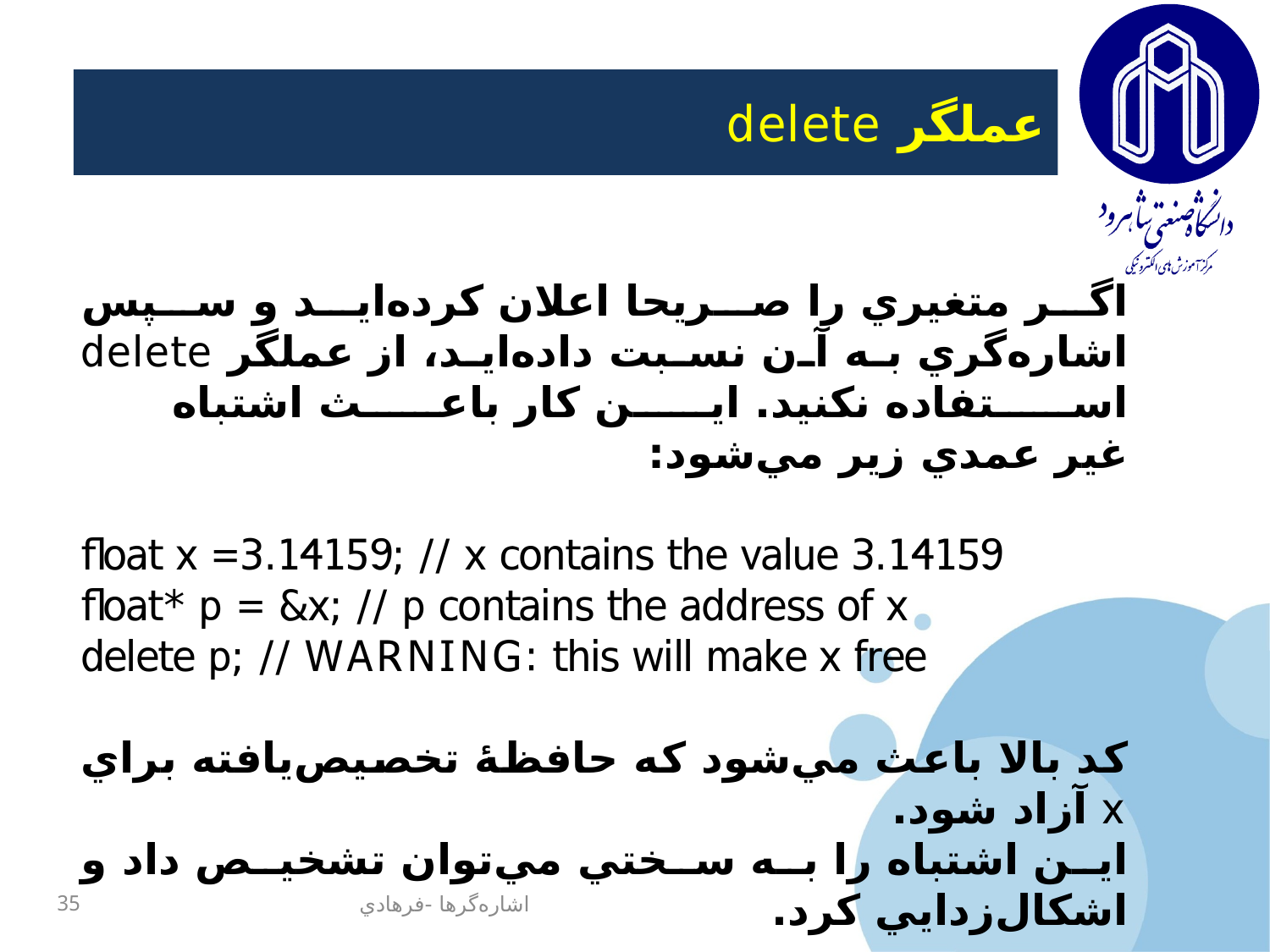

# عملگر delete
اگر متغيري را صريحا اعلان کرده‌ايد و سپس اشاره‌گري به آن نسبت داده‌ايد، از عملگر delete استفاده نکنيد. اين کار باعث اشتباه
غير عمدي زير مي‌شود:

float x =3.14159; // x contains the value 3.14159
float* p = &x; // p contains the address of x
delete p; // WARNING: this will make x free

کد بالا باعث مي‌شود که حافظۀ تخصيص‌يافته براي x آزاد شود.
اين اشتباه را به سختي مي‌توان تشخيص داد و اشکال‌زدايي کرد.
35
اشاره‌گرها -فرهادي